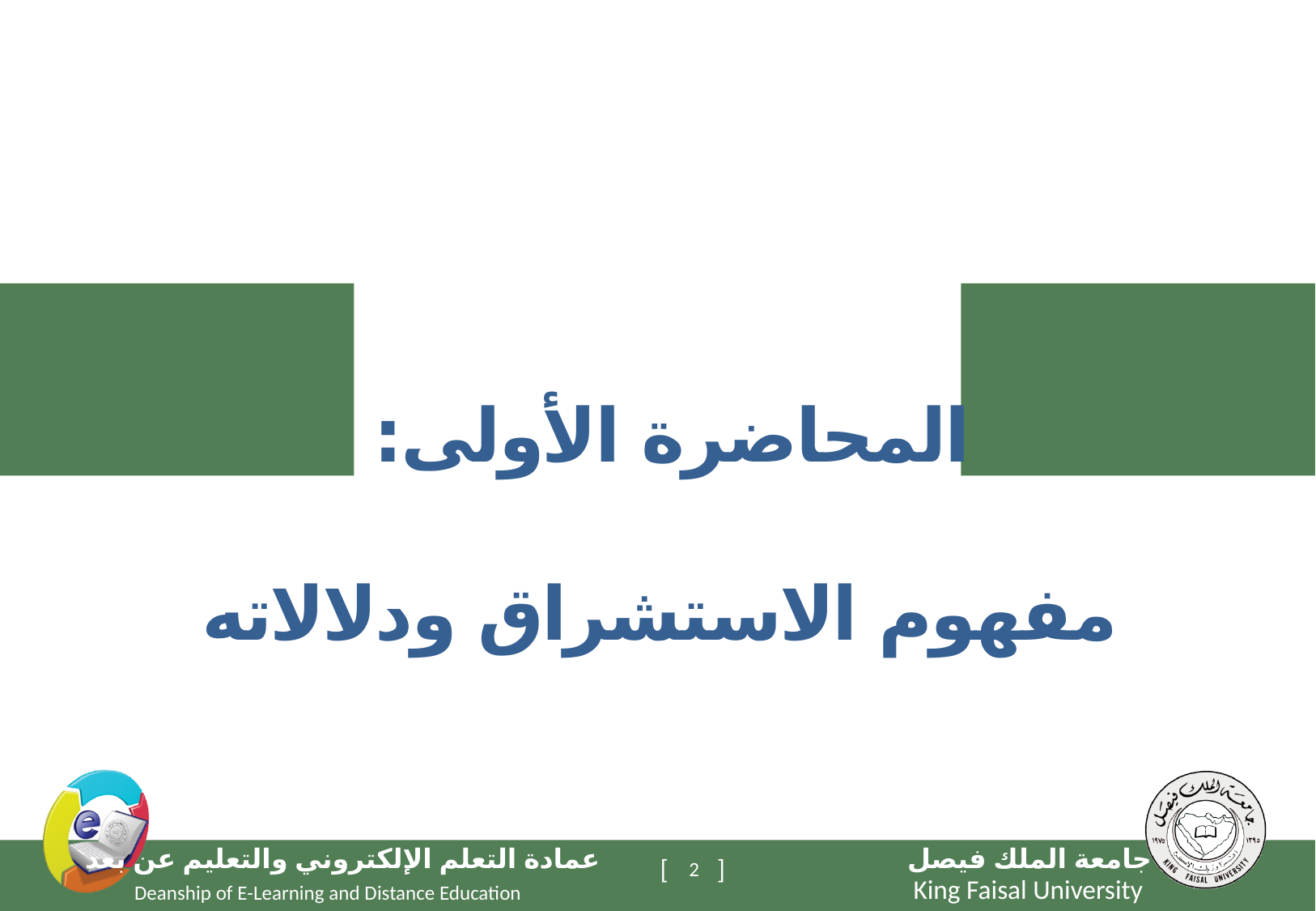

# المحاضرة الأولى: مفهوم الاستشراق ودلالاته
2